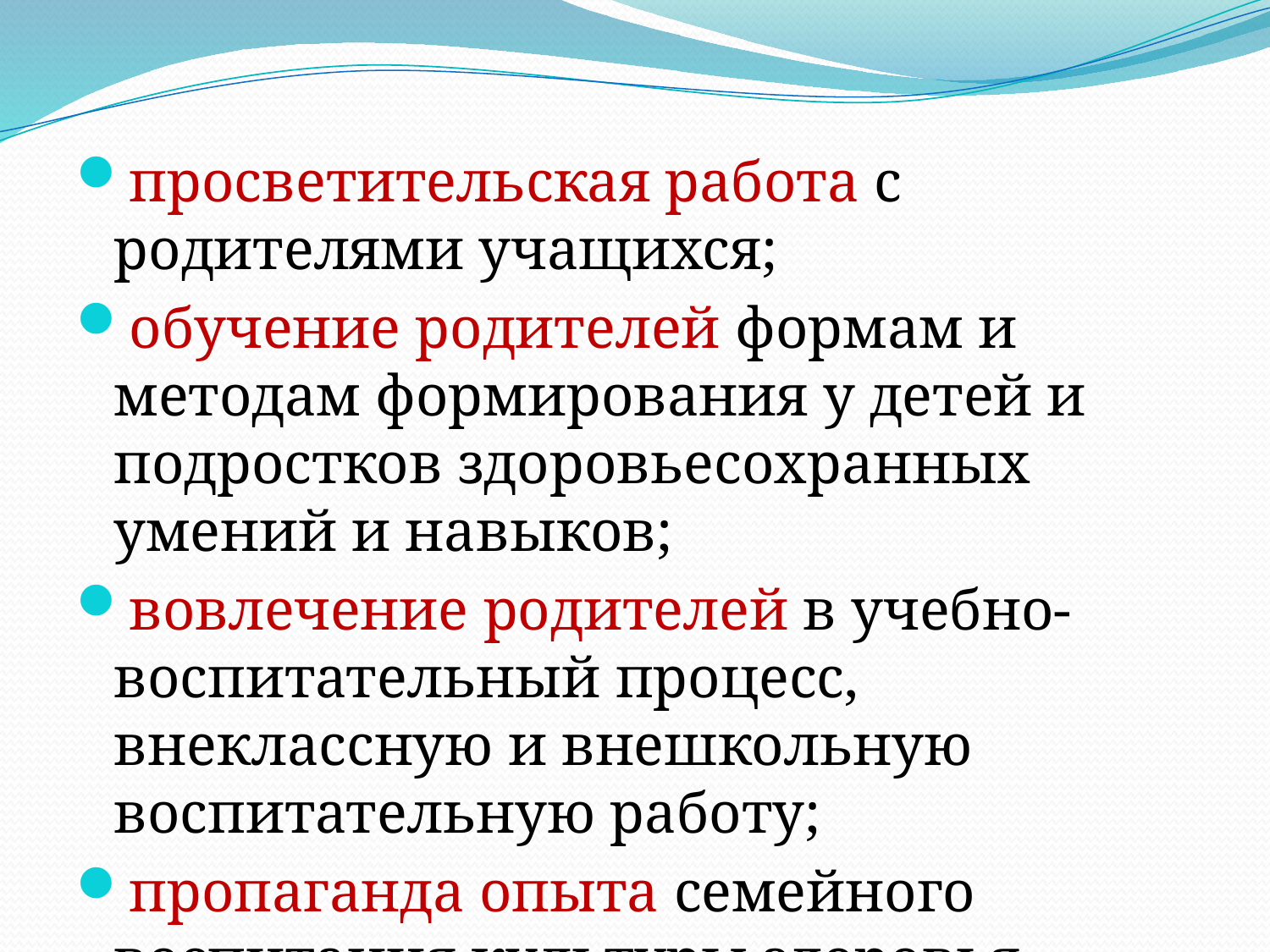

просветительская работа с родителями учащихся;
обучение родителей формам и методам формирования у детей и подростков здоровьесохранных умений и навыков;
вовлечение родителей в учебно-воспитательный процесс, внеклассную и внешкольную воспитательную работу;
пропаганда опыта семейного воспитания культуры здоровья.